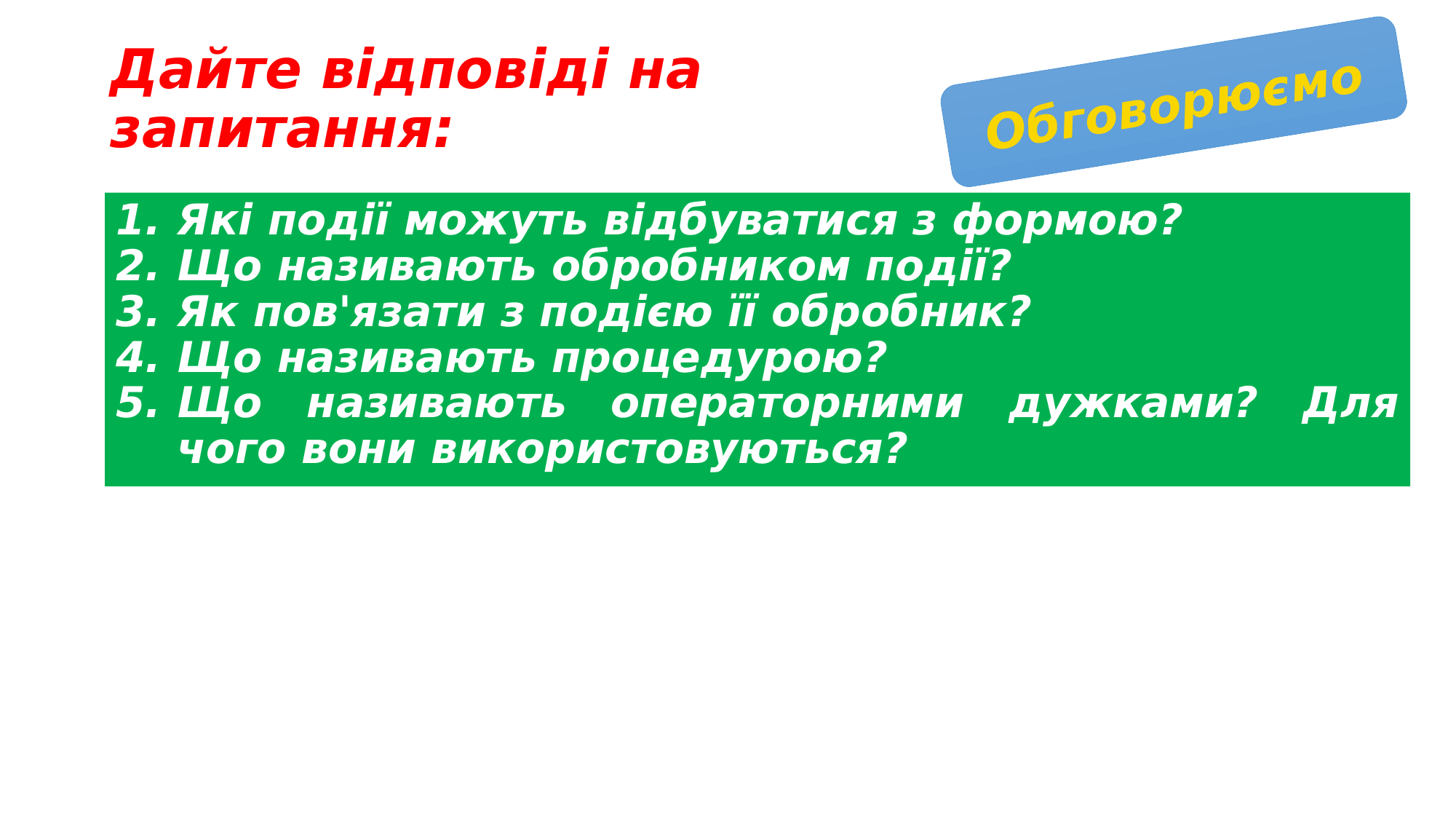

# Дайте відповіді на запитання:
Обговорюємо
Які події можуть відбуватися з формою?
Що називають обробником події?
Як пов'язати з подією її обробник?
Що називають процедурою?
Що називають операторними дужками? Для чого вони використовуються?